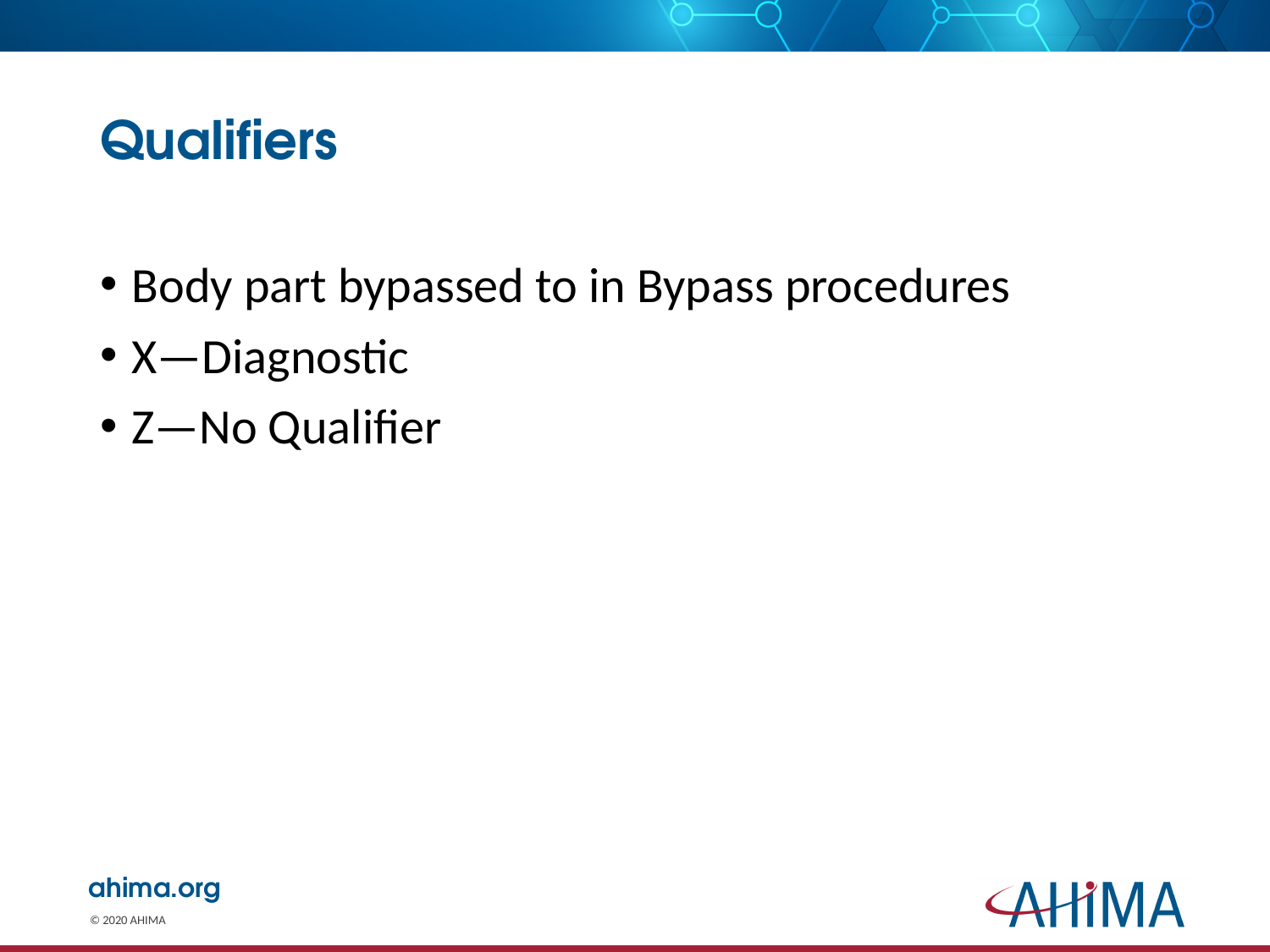

# Qualifiers
Body part bypassed to in Bypass procedures
X—Diagnostic
Z—No Qualifier